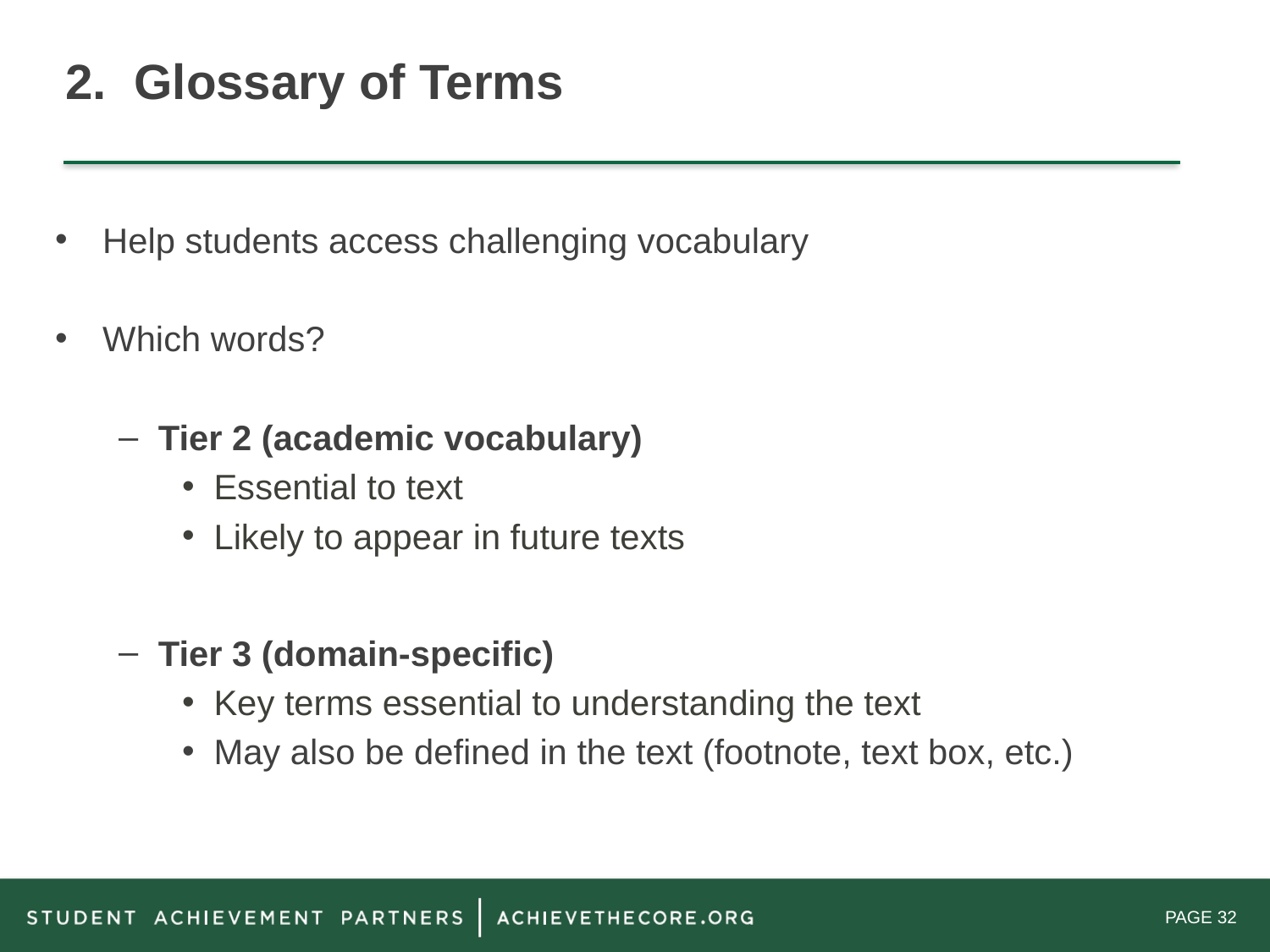

# 2.  Glossary of Terms
Help students access challenging vocabulary

Which words?

Tier 2 (academic vocabulary)
Essential to text
Likely to appear in future texts

Tier 3 (domain-specific)
Key terms essential to understanding the text
May also be defined in the text (footnote, text box, etc.)